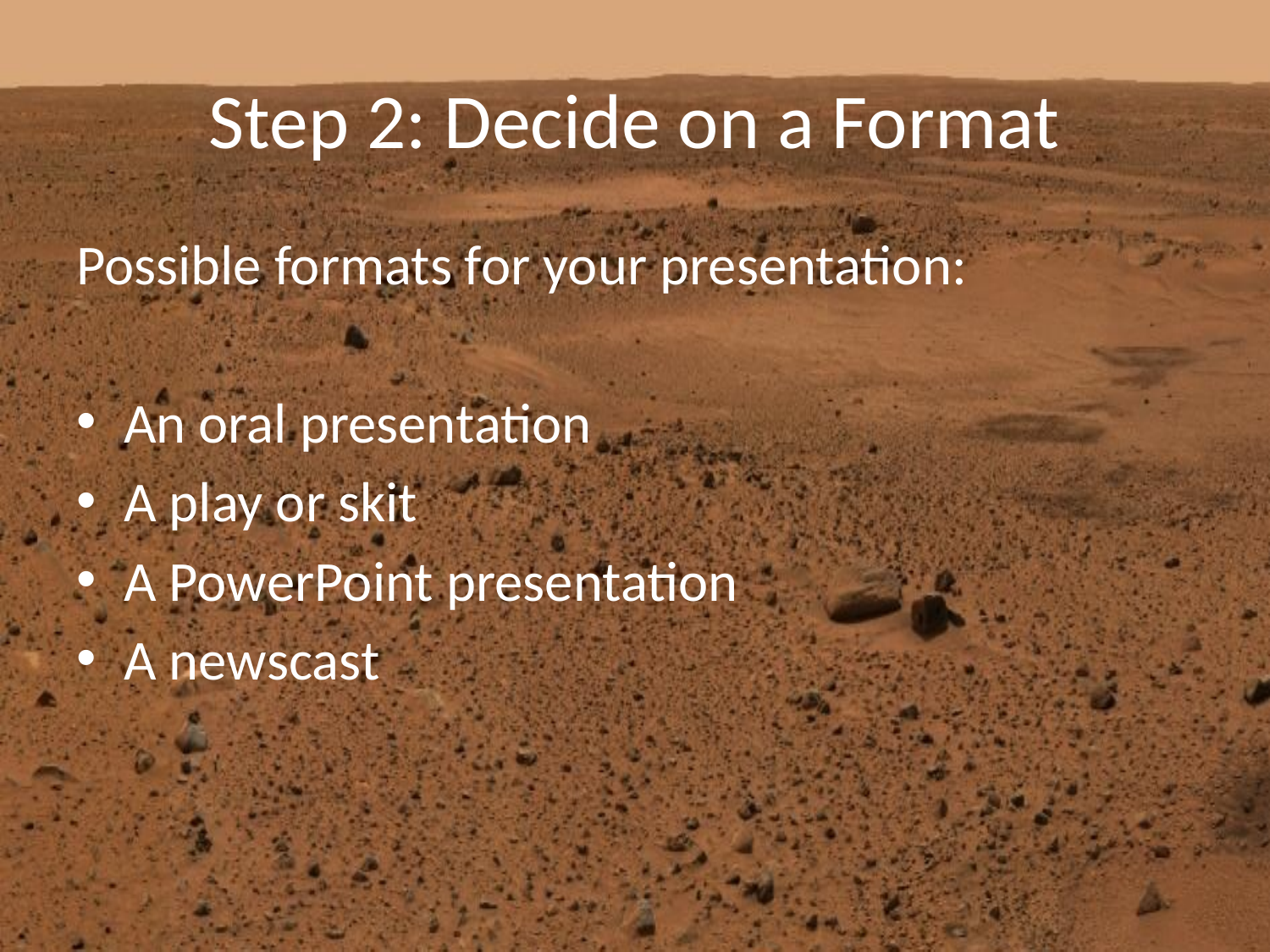

# Step 2: Decide on a Format
Possible formats for your presentation:

An oral presentation
A play or skit
A PowerPoint presentation
A newscast